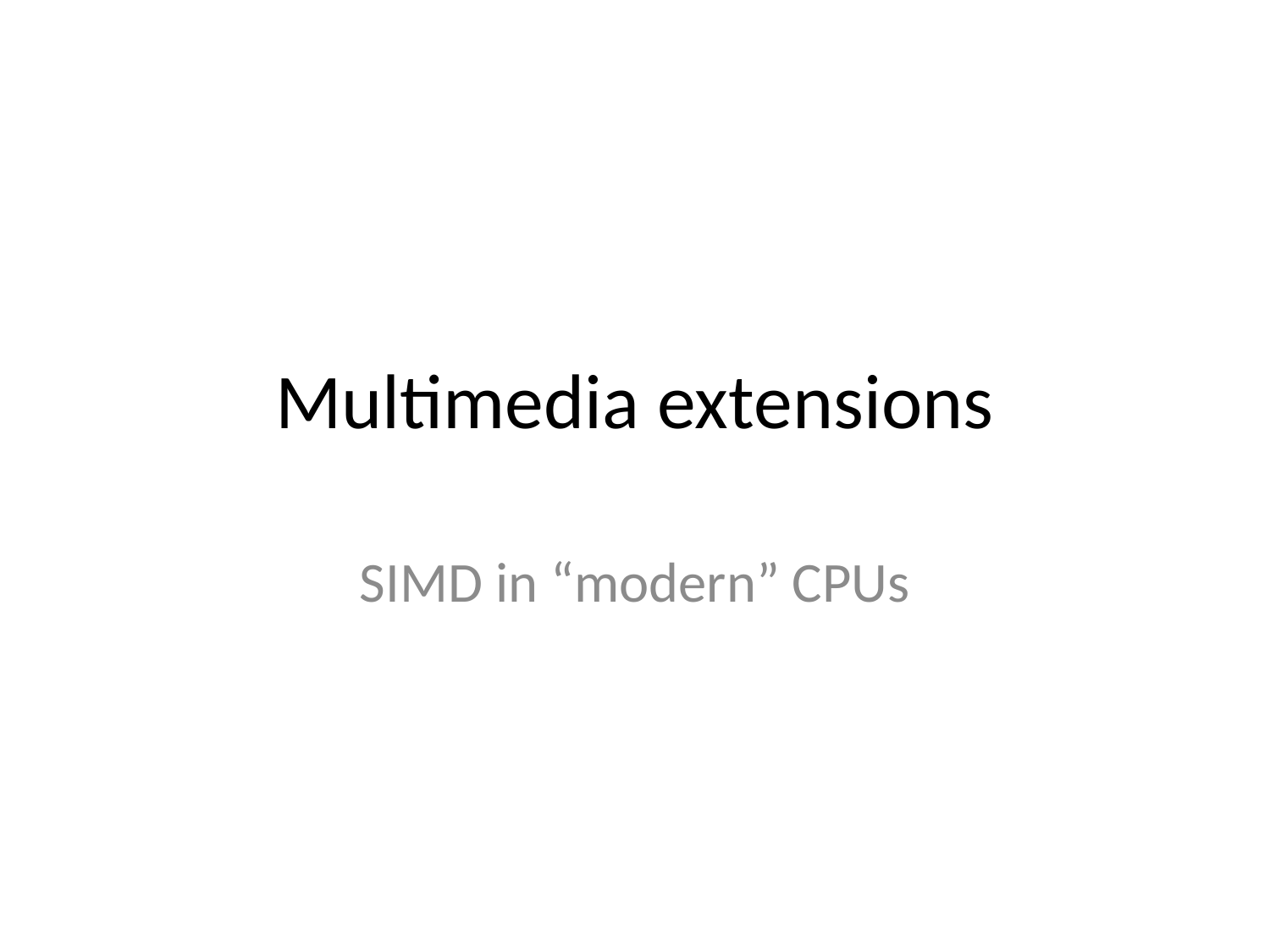

# Multimedia extensions
SIMD in “modern” CPUs